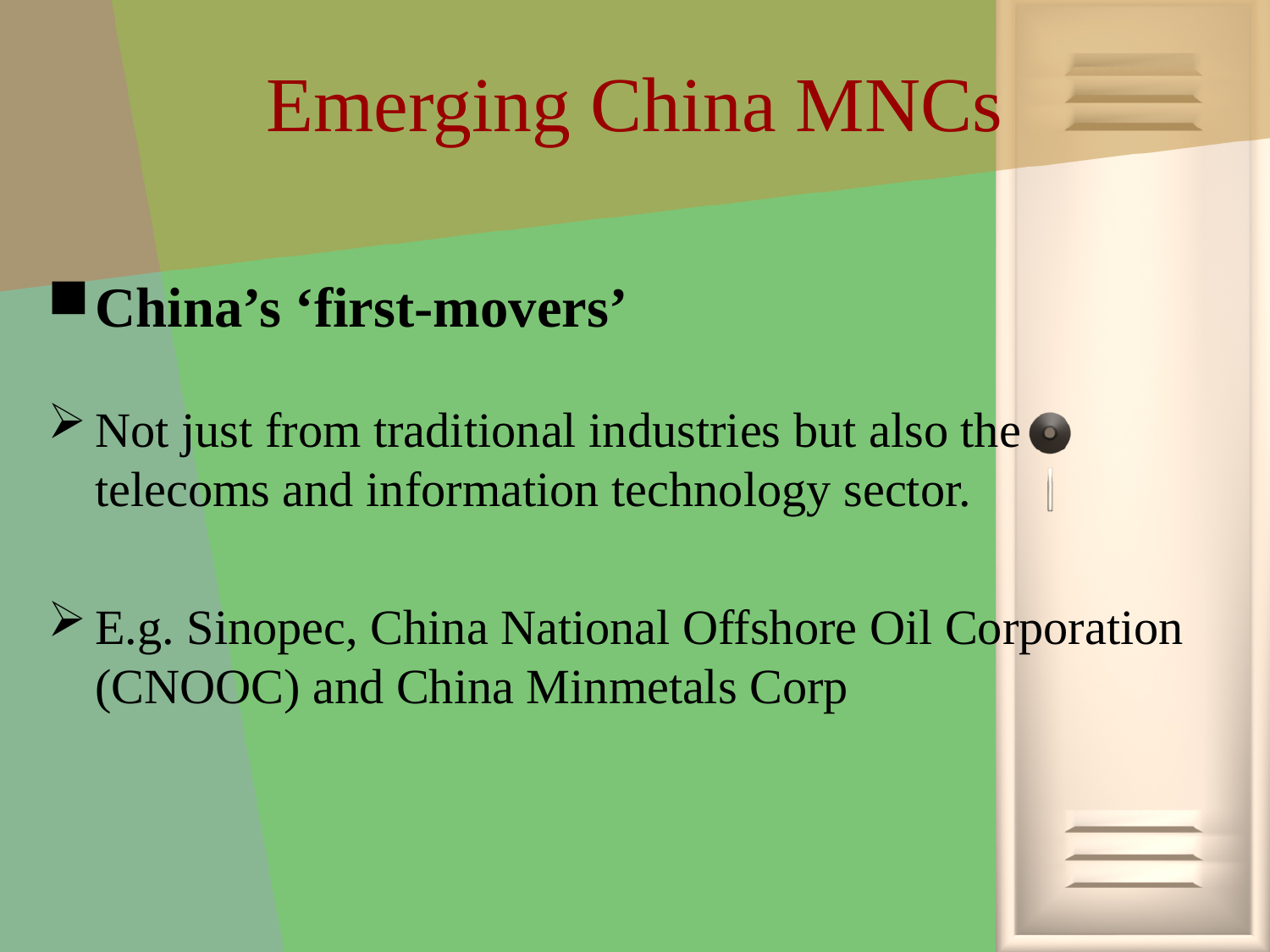

# Emerging China MNCs
China’s ‘first-movers’

Not just from traditional industries but also the telecoms and information technology sector.

E.g. Sinopec, China National Offshore Oil Corporation (CNOOC) and China Minmetals Corp